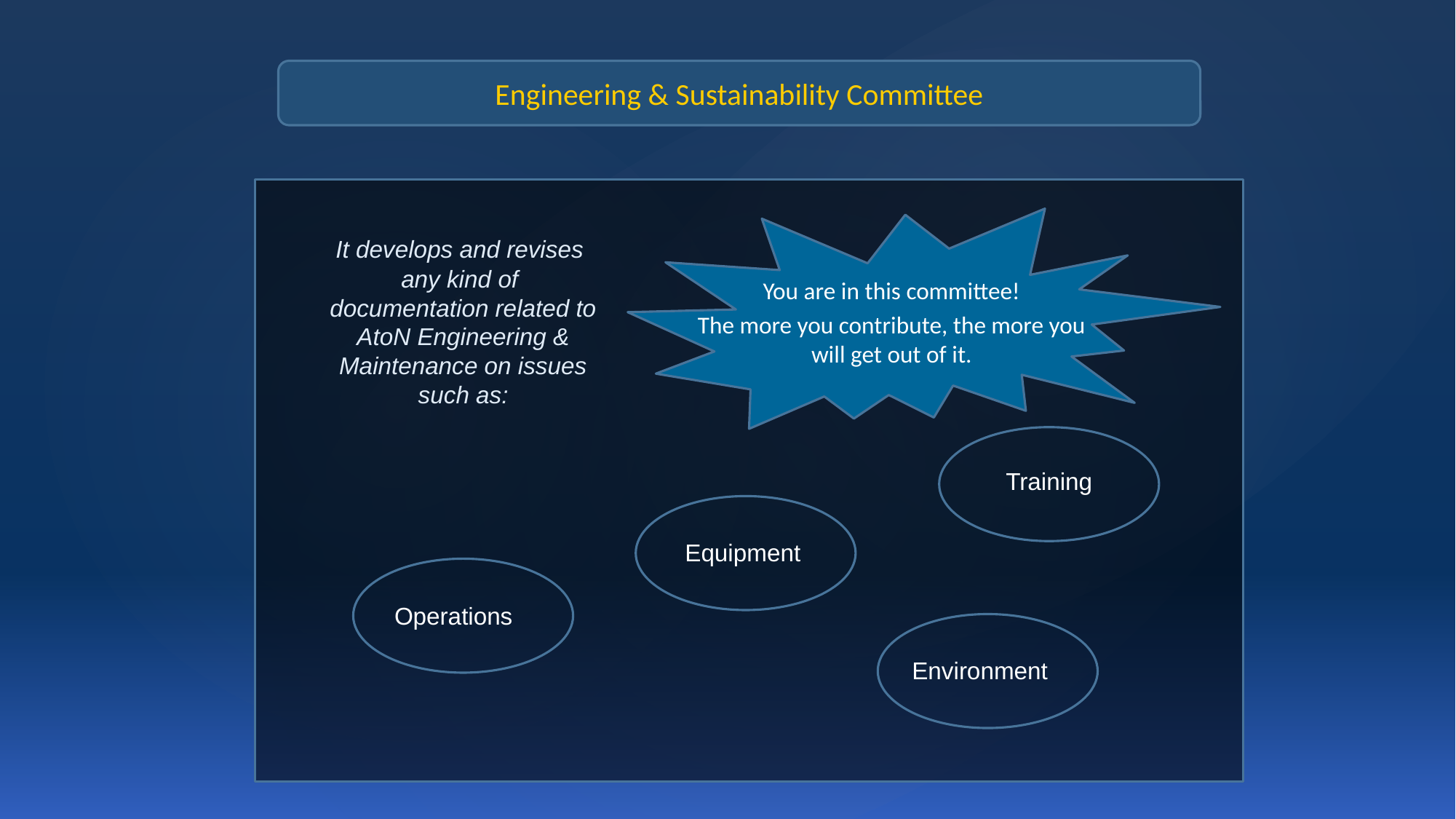

Engineering & Sustainability Committee

You are in this committee!
The more you contribute, the more you will get out of it.
It develops and revises  any kind of  documentation related to AtoN Engineering & Maintenance on issues such as:

Training

Equipment

Operations

Environment